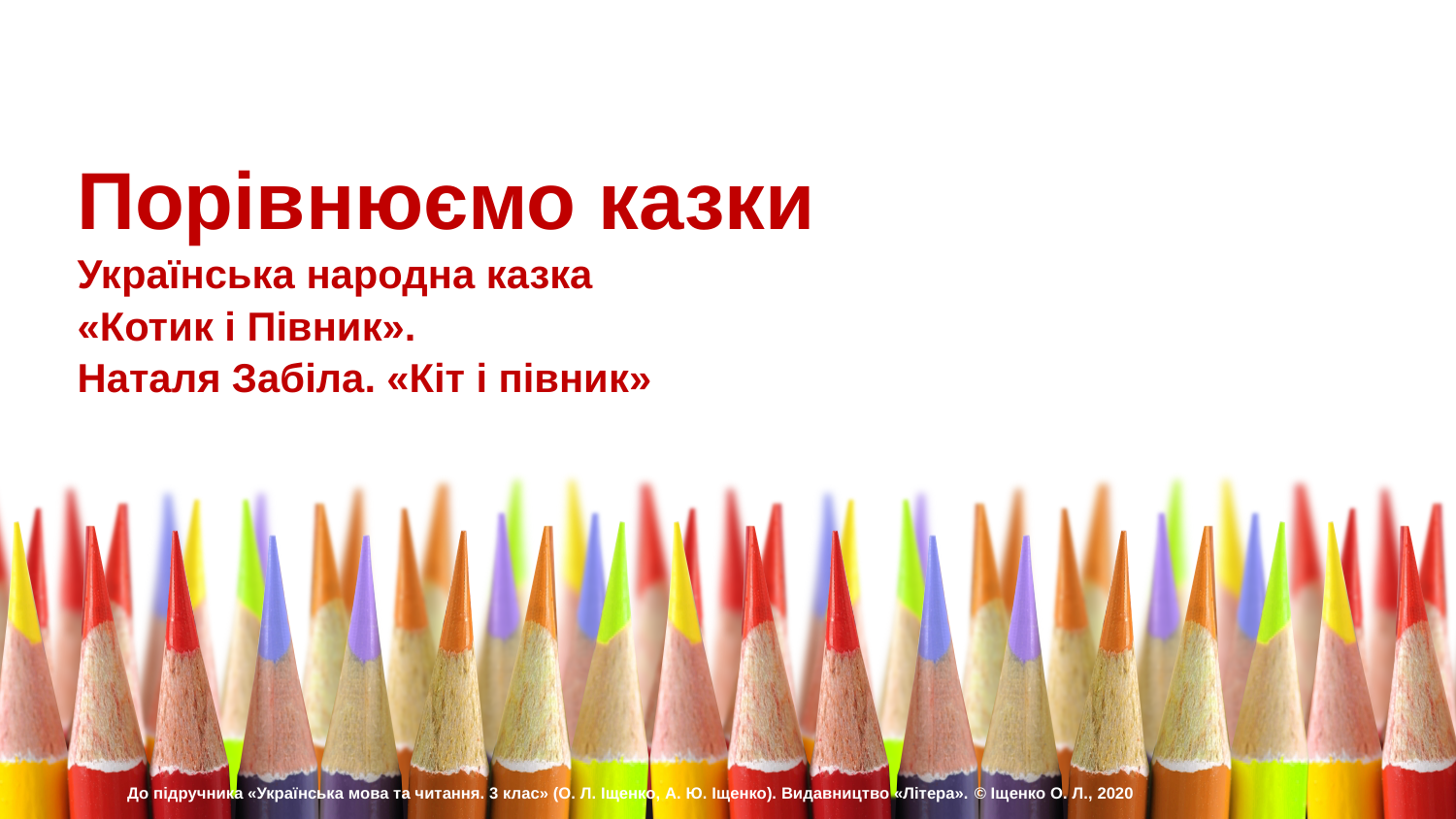

Порівнюємо казки
Українська народна казка
«Котик і Півник».
Наталя Забіла. «Кіт і півник»
До підручника «Українська мова та читання. 3 клас» (О. Л. Іщенко, А. Ю. Іщенко). Видавництво «Літера». © Іщенко О. Л., 2020